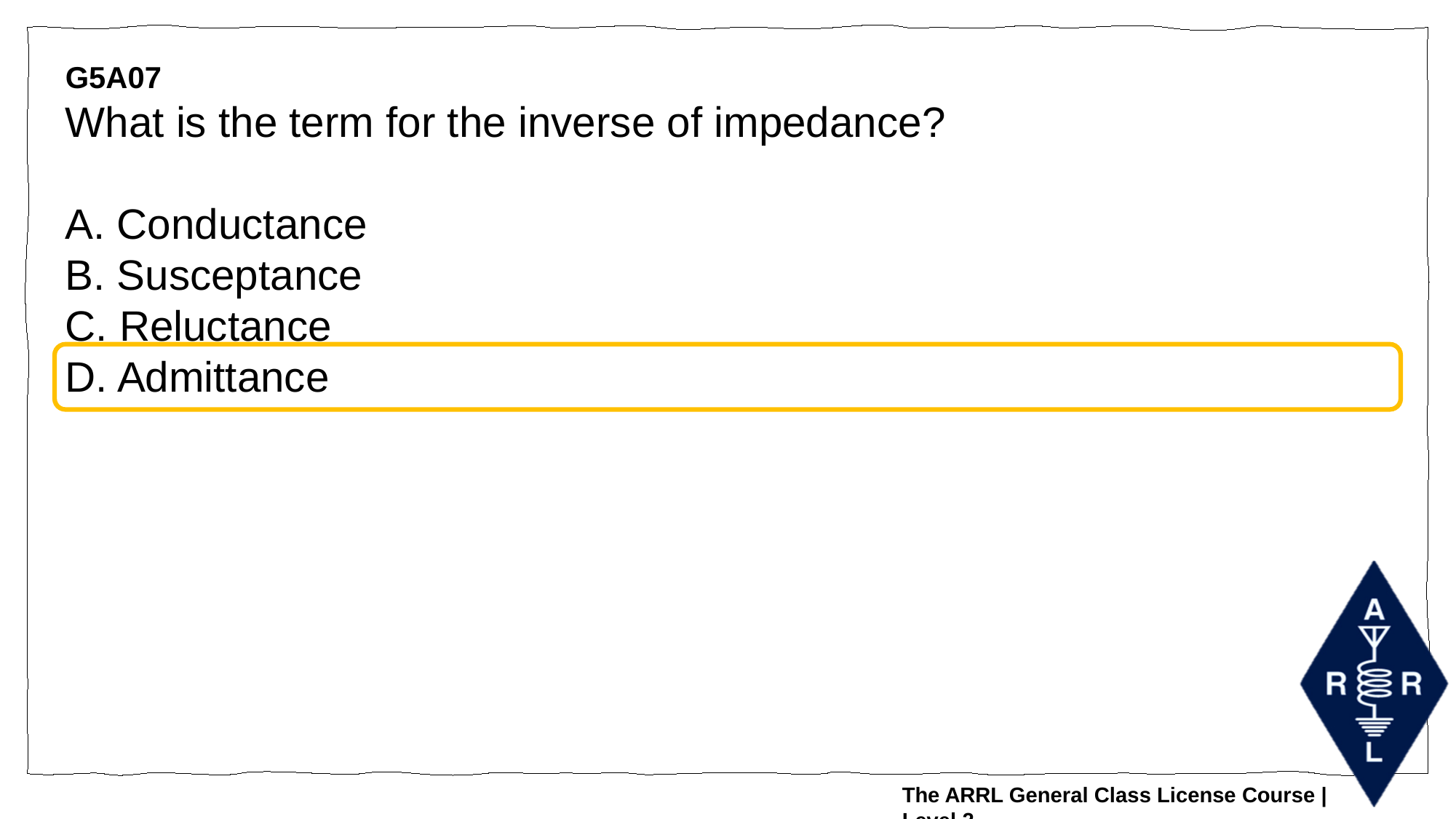

G5A07
What is the term for the inverse of impedance?

A. Conductance
B. Susceptance
C. Reluctance
D. Admittance